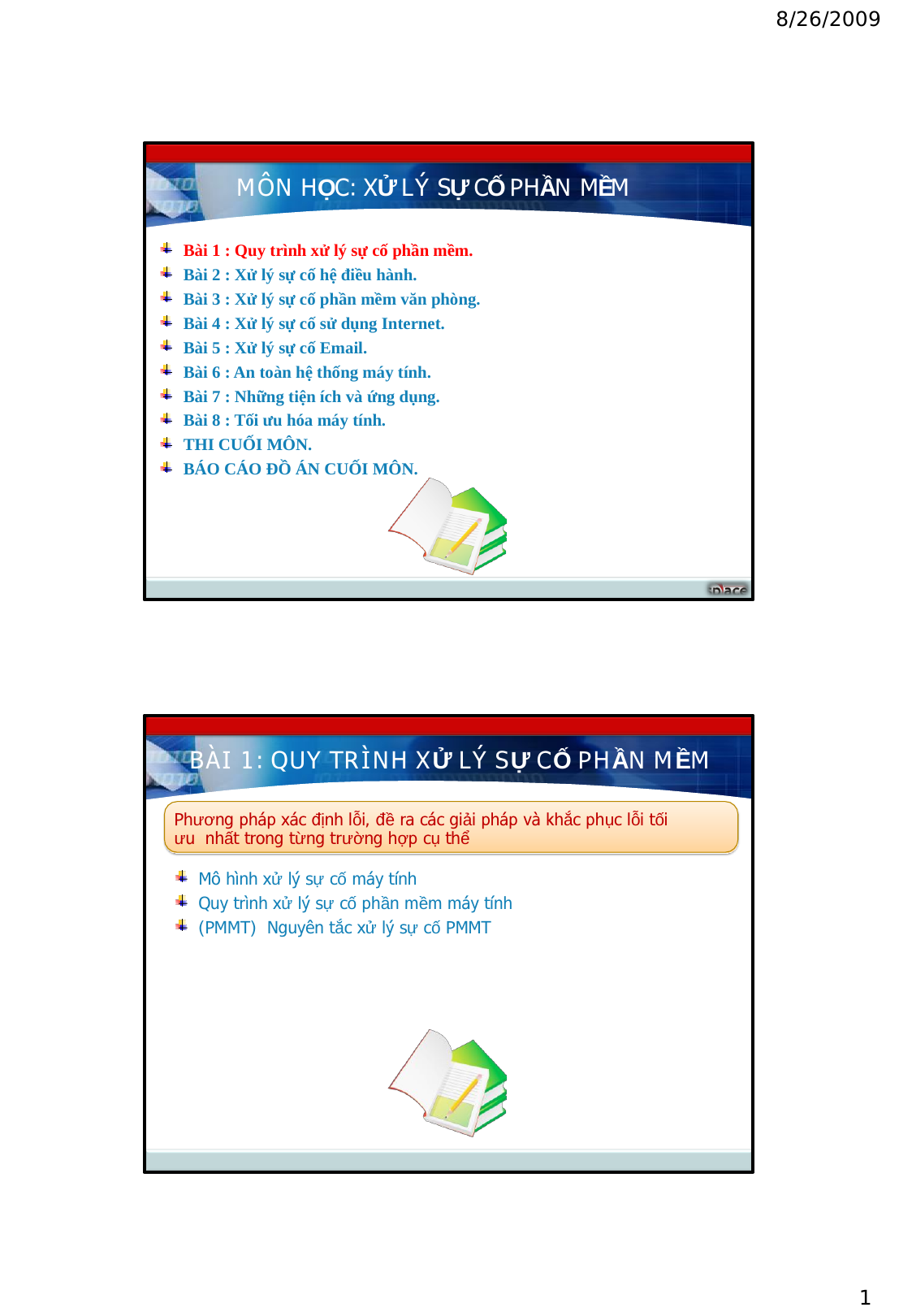

8/26/2009

MÔN HỌC: XỬ LÝ SỰ CỐ PHẦN MỀM

Bài 1 : Quy trình xử lý sự cố phần mềm.
Bài 2 : Xử lý sự cố hệ điều hành.
Bài 3 : Xử lý sự cố phần mềm văn phòng.
Bài 4 : Xử lý sự cố sử dụng Internet.
Bài 5 : Xử lý sự cố Email.
Bài 6 : An toàn hệ thống máy tính.
Bài 7 : Những tiện ích và ứng dụng.
Bài 8 : Tối ưu hóa máy tính.
THI CUỐI MÔN.
BÁO CÁO ĐỒ ÁN CUỐI MÔN.

BÀI 1: QUY TRÌNH XỬ LÝ SỰ CỐ PHẦN MỀM

Phương pháp xác định lỗi, đề ra các giải pháp và khắc phục lỗi tối ưu  nhất trong từng trường hợp cụ thể

Mô hình xử lý sự cố máy tính
Quy trình xử lý sự cố phần mềm máy tính (PMMT)  Nguyên tắc xử lý sự cố PMMT

1